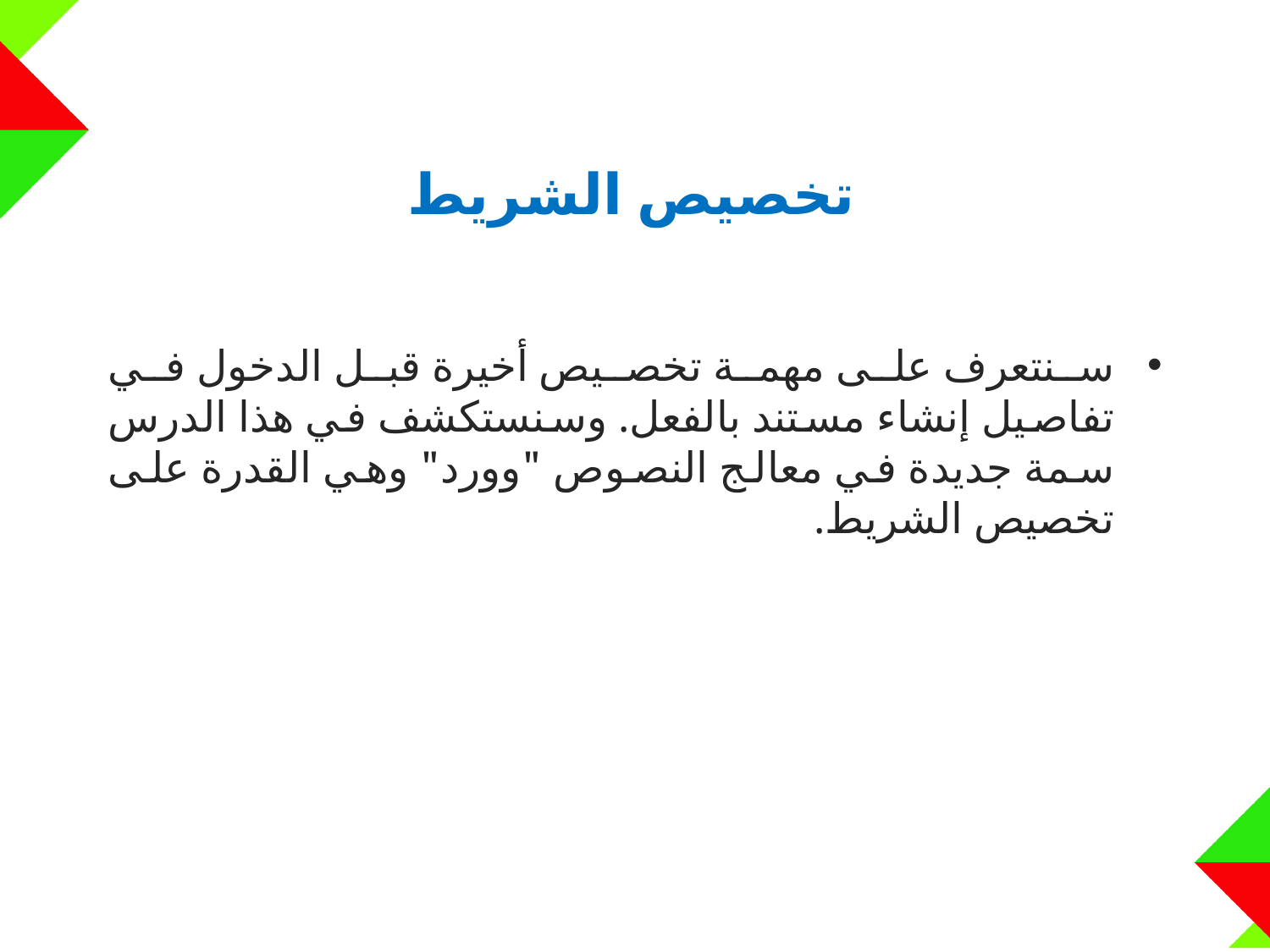

# تخصيص الشريط
سنتعرف على مهمة تخصيص أخيرة قبل الدخول في تفاصيل إنشاء مستند بالفعل. وسنستكشف في هذا الدرس سمة جديدة في معالج النصوص "وورد" وهي القدرة على تخصيص الشريط.